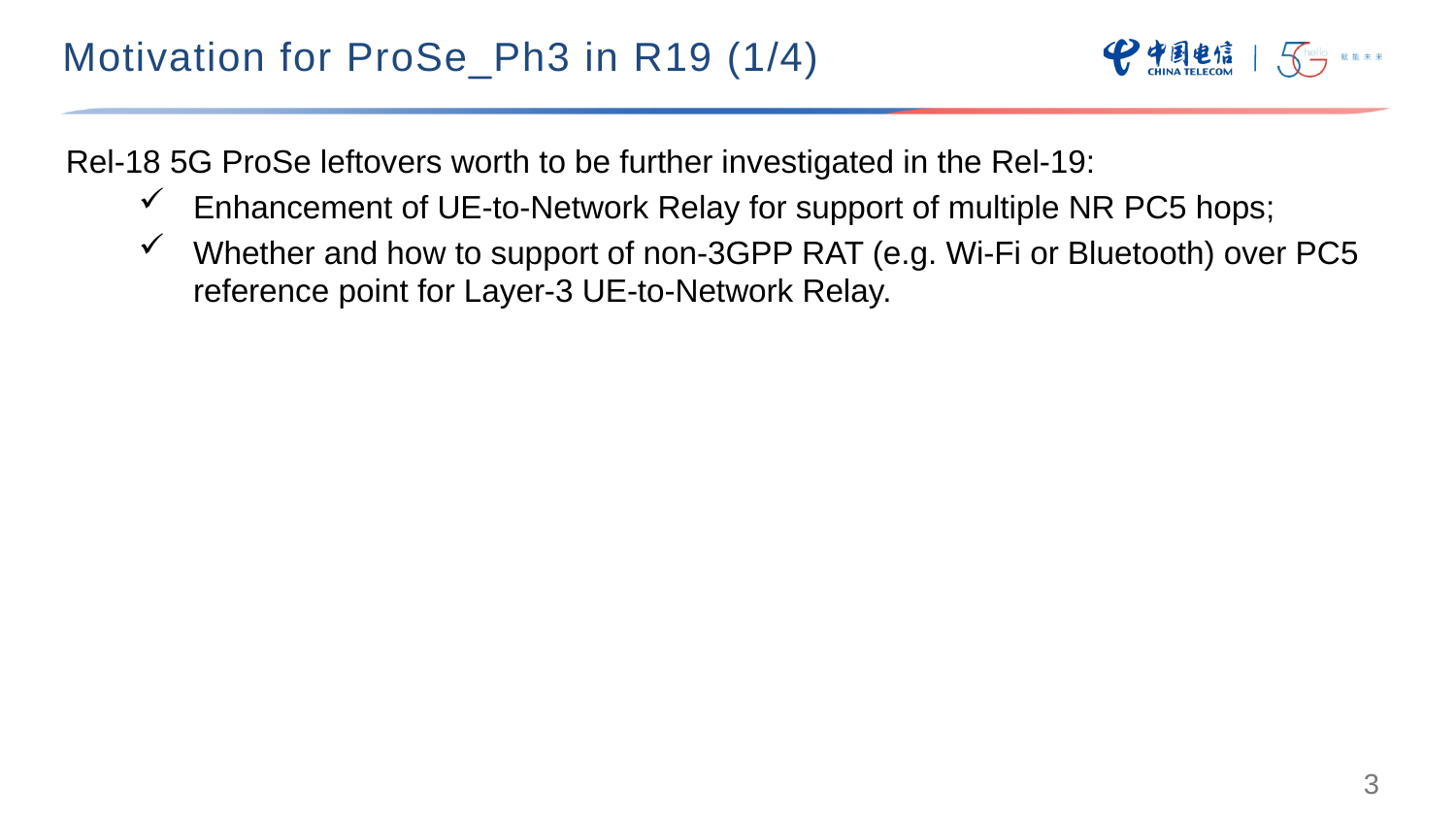

Motivation for ProSe_Ph3 in R19 (1/4)
Rel-18 5G ProSe leftovers worth to be further investigated in the Rel-19:
Enhancement of UE-to-Network Relay for support of multiple NR PC5 hops;
Whether and how to support of non-3GPP RAT (e.g. Wi-Fi or Bluetooth) over PC5 reference point for Layer-3 UE-to-Network Relay.

3